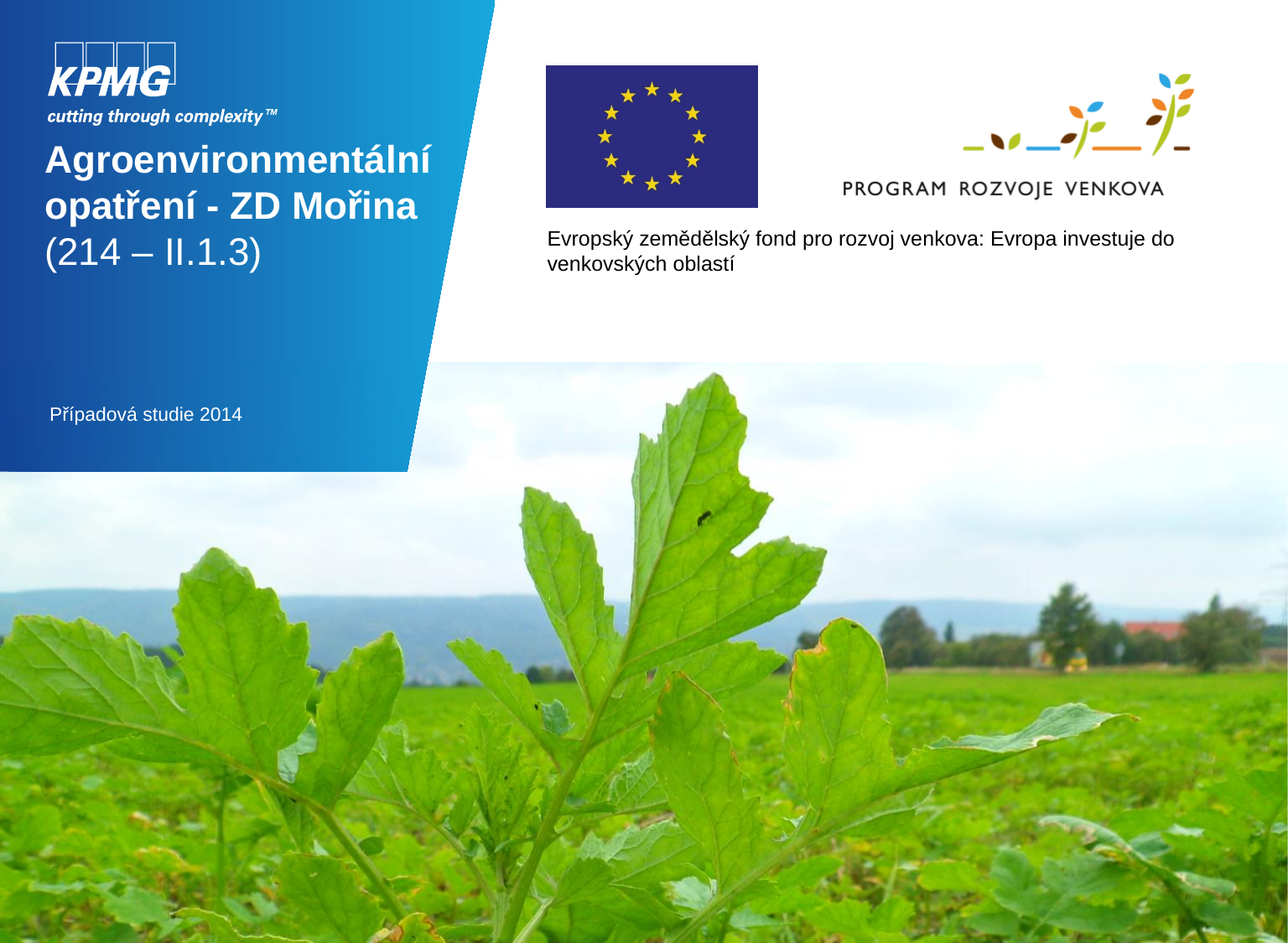

# Agroenvironmentální opatření - ZD Mořina (214 – II.1.3)